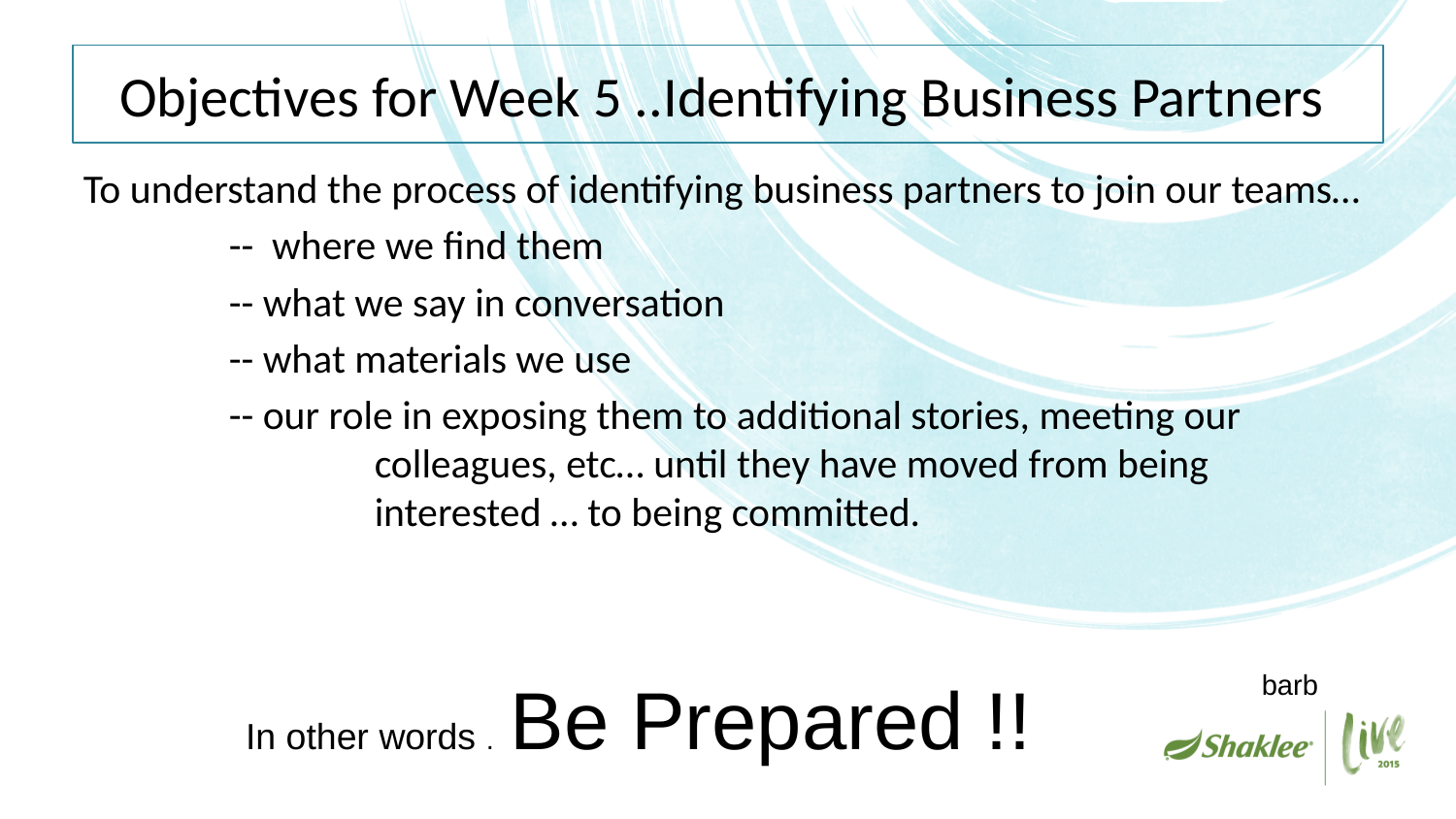

# Objectives for Week 5 ..Identifying Business Partners
To understand the process of identifying business partners to join our teams…
	--  where we find them
	-- what we say in conversation
	-- what materials we use
	-- our role in exposing them to additional stories, meeting our 		colleagues, etc… until they have moved from being   			interested … to being committed.
barb
In other words .  Be Prepared !!